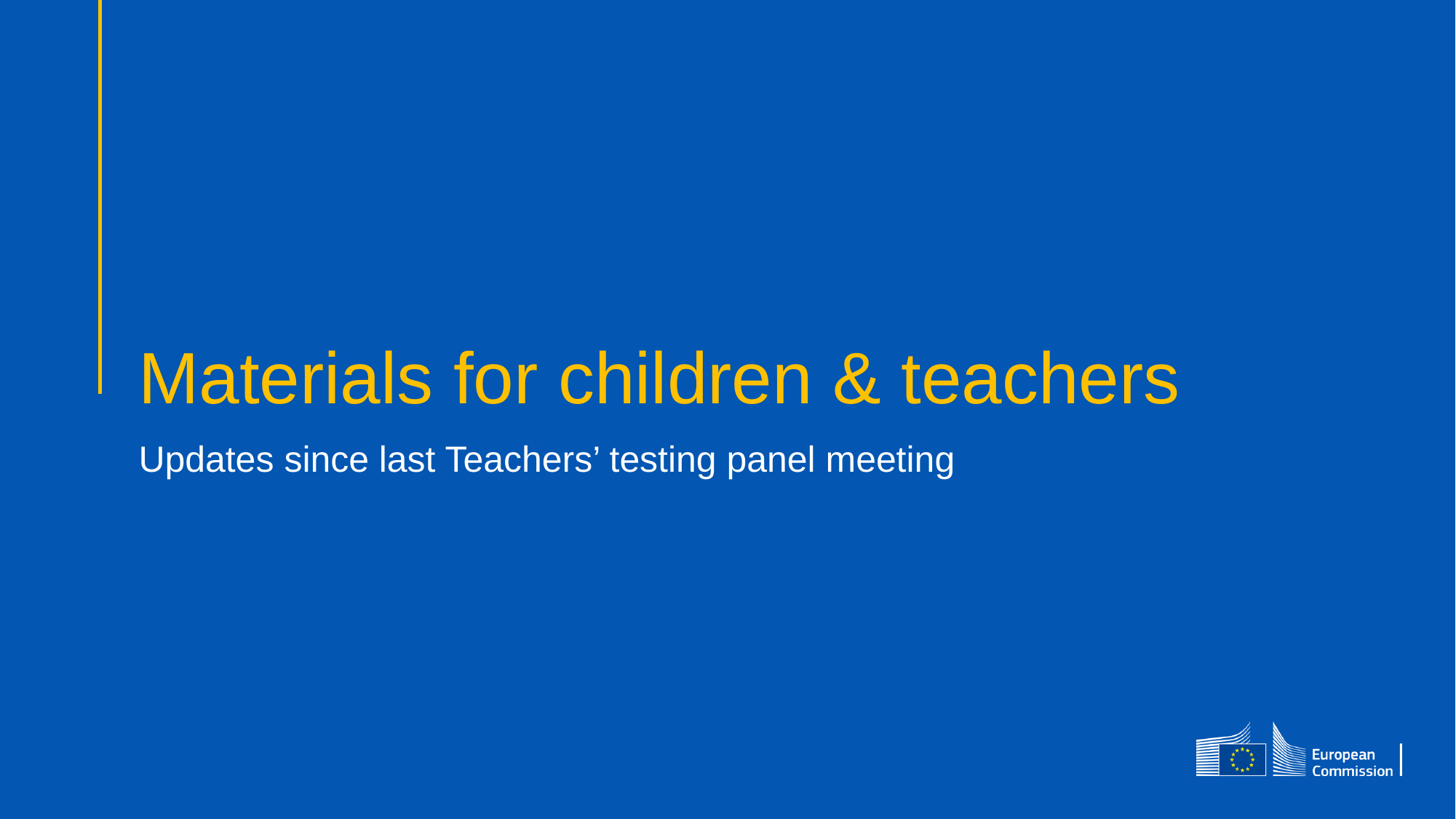

# Materials for children & teachers
Updates since last Teachers’ testing panel meeting